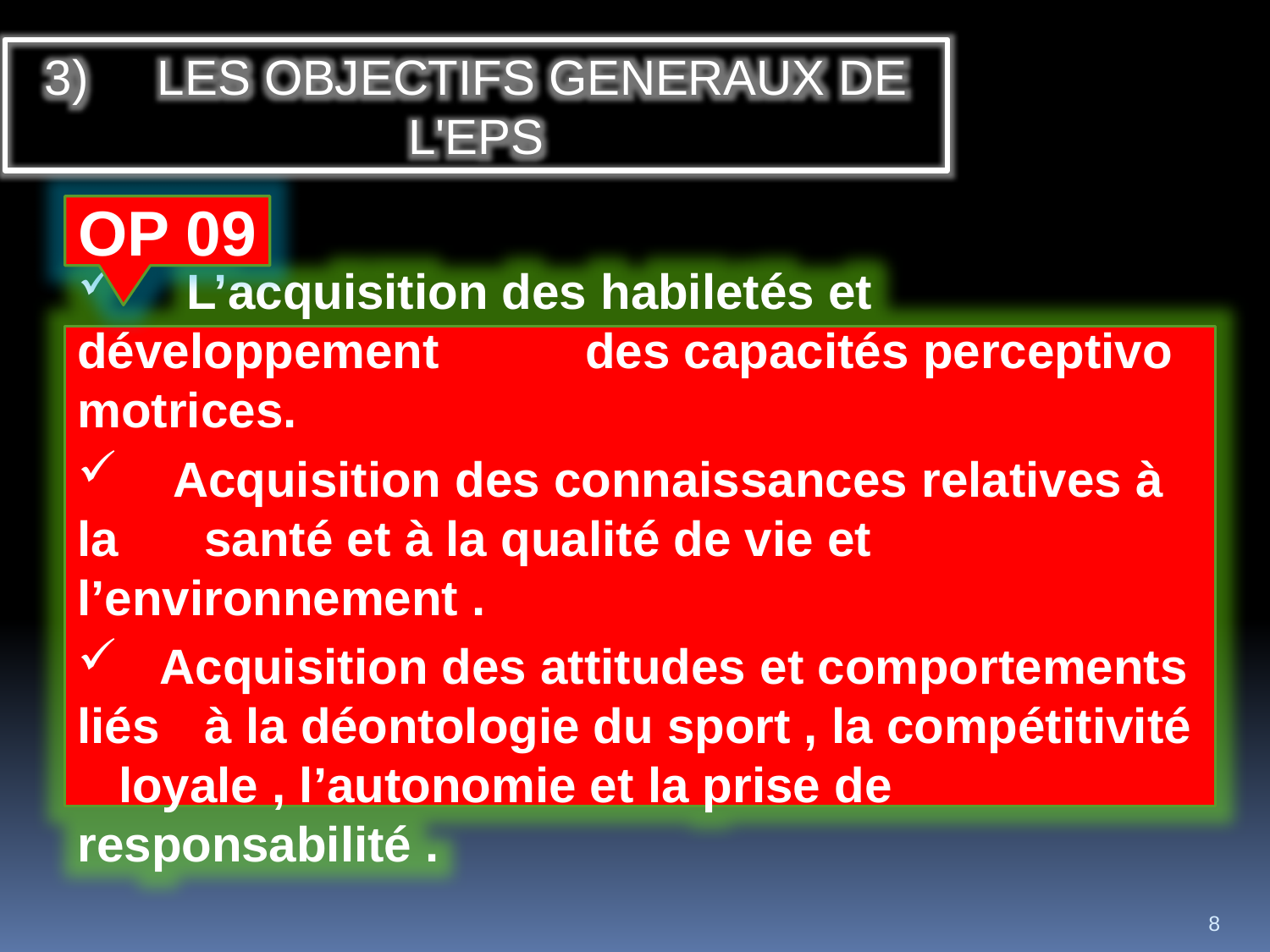

3)     LES OBJECTIFS GENERAUX DE L'EPS
OP 09
     L’acquisition des habiletés et développement        	des capacités perceptivo motrices.
    Acquisition des connaissances relatives à la 	santé et à la qualité de vie et l’environnement .
   Acquisition des attitudes et comportements liés 	à la déontologie du sport , la compétitivité    loyale , l’autonomie et la prise de responsabilité .
8